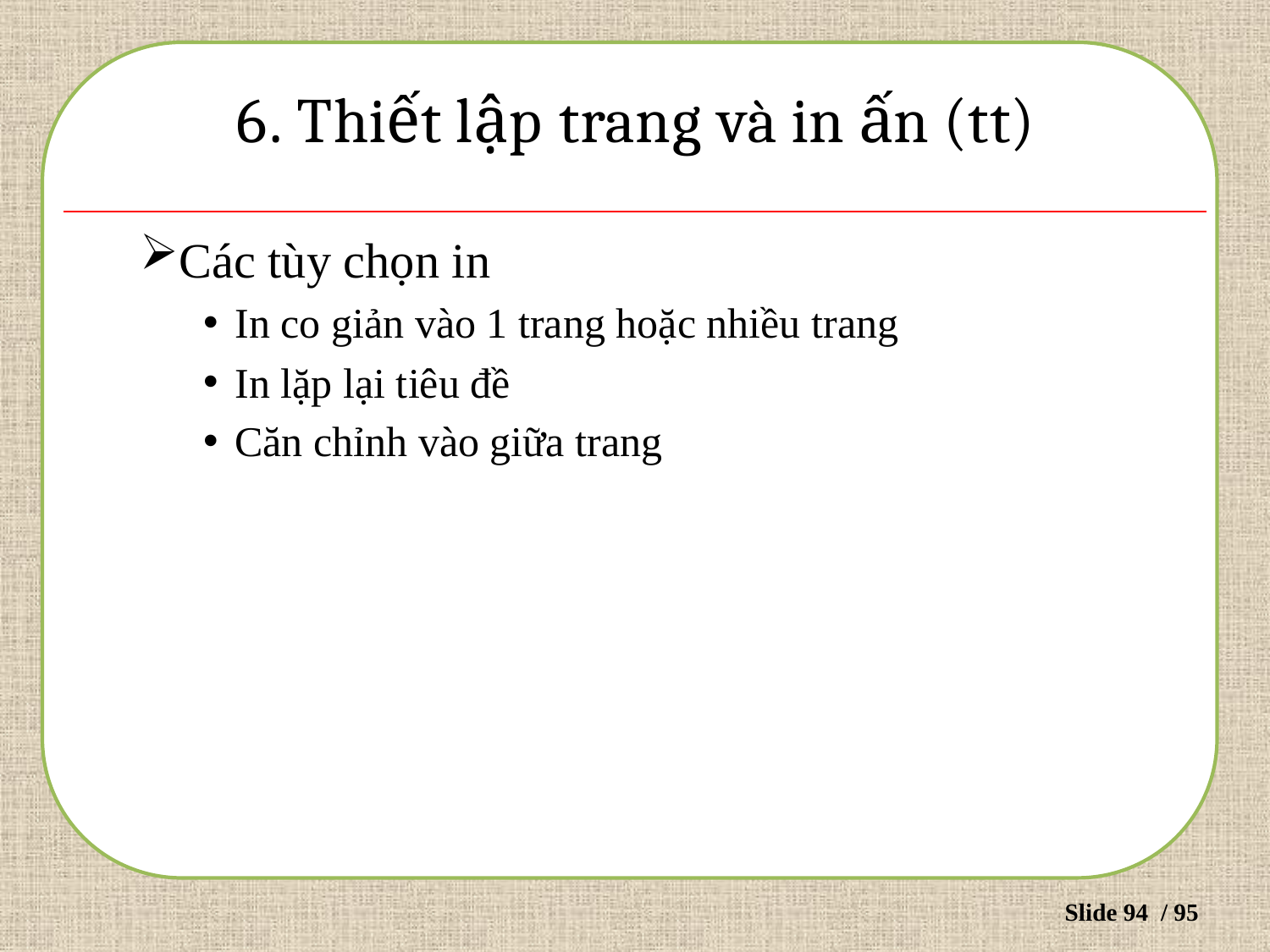

# 6. Thiết lập trang và in ấn (tt)
Các tùy chọn in
In co giản vào 1 trang hoặc nhiều trang
In lặp lại tiêu đề
Căn chỉnh vào giữa trang